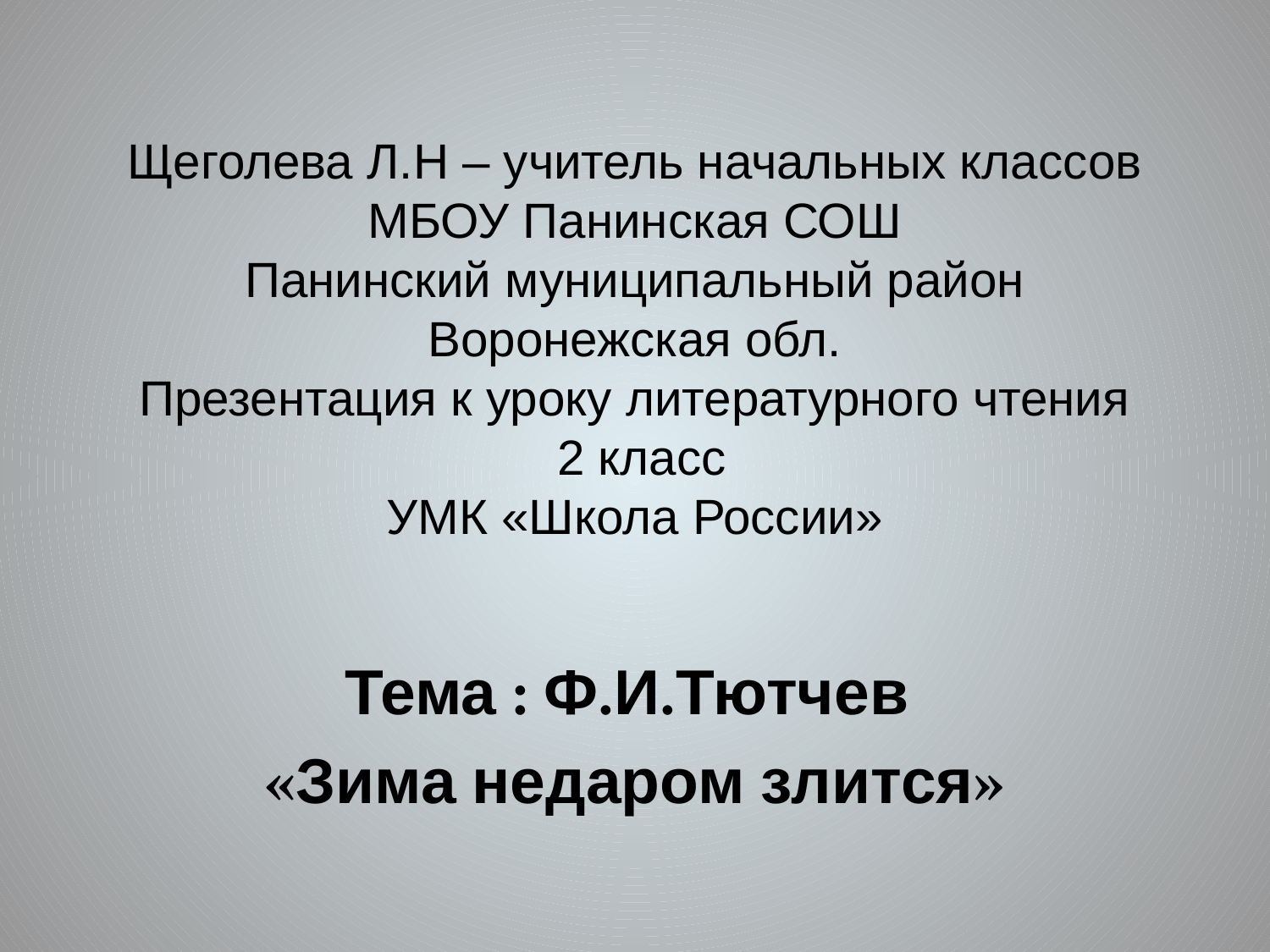

# Щеголева Л.Н – учитель начальных классов МБОУ Панинская СОШ Панинский муниципальный район Воронежская обл. Презентация к уроку литературного чтения 2 класс УМК «Школа России»
Тема : Ф.И.Тютчев
«Зима недаром злится»